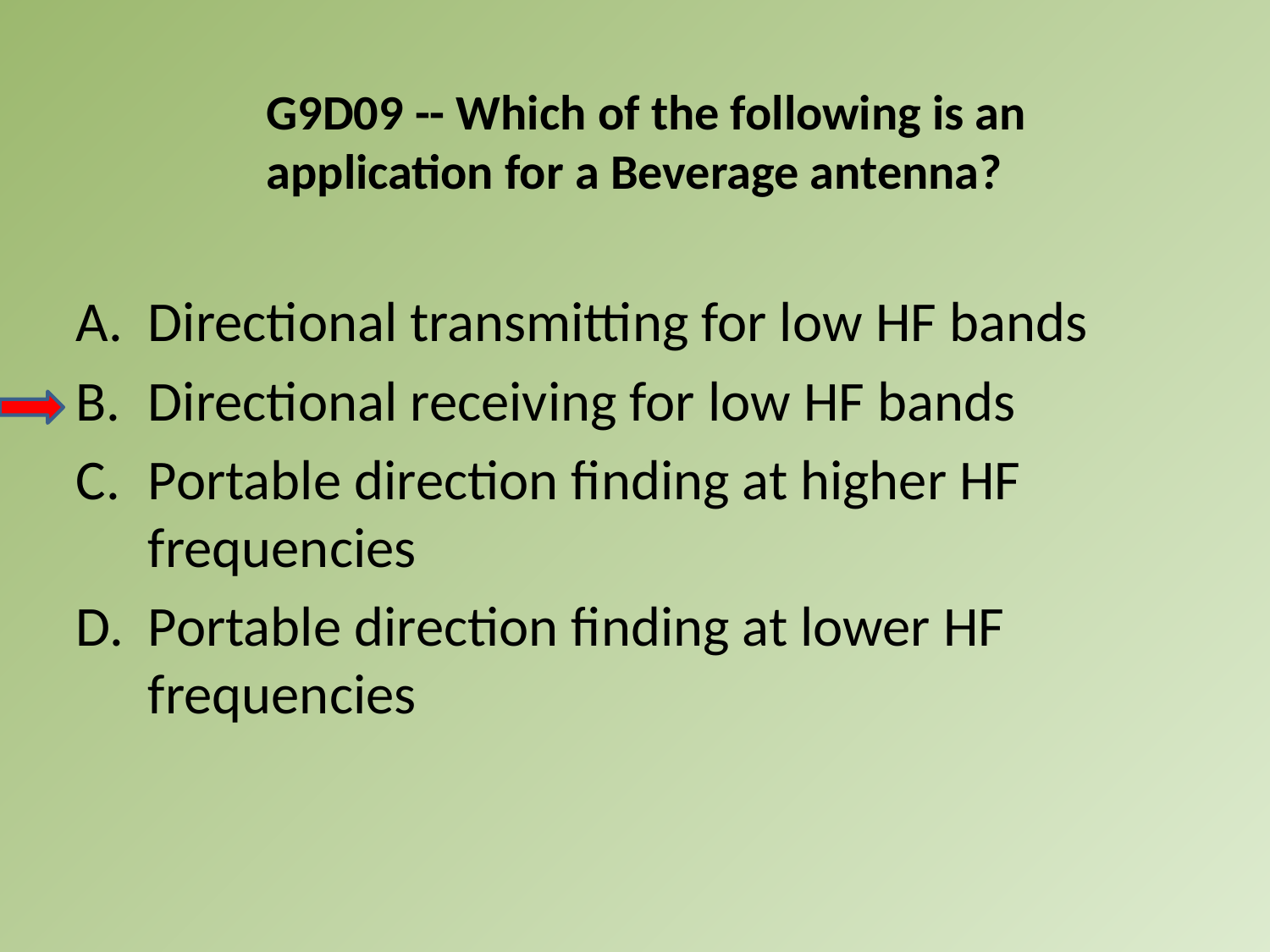

G9D09 -- Which of the following is an application for a Beverage antenna?
A.	Directional transmitting for low HF bands
B.	Directional receiving for low HF bands
C.	Portable direction finding at higher HF frequencies
D.	Portable direction finding at lower HF frequencies